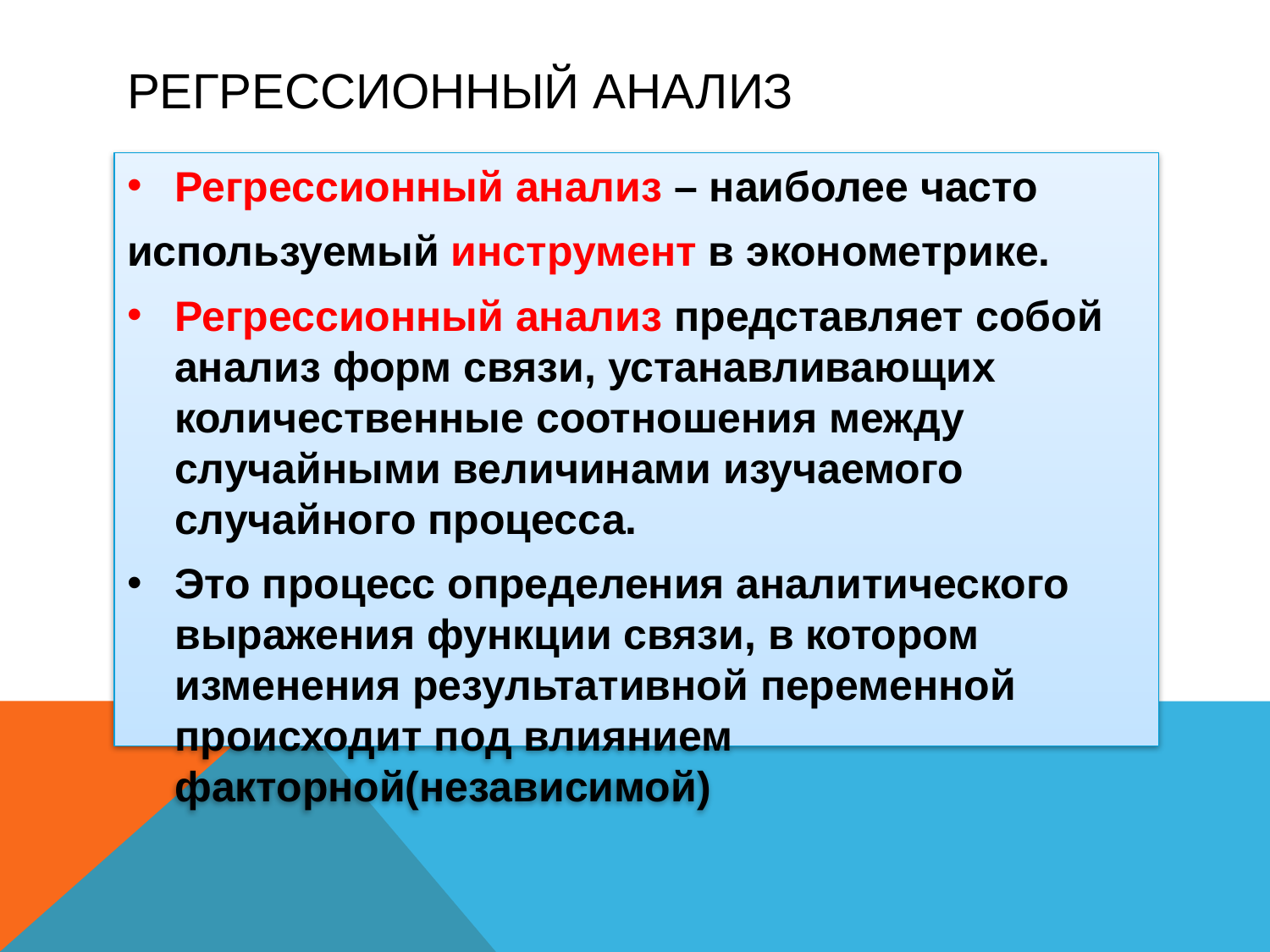

# РЕГРЕССИОННЫЙ АНАЛИЗ
Регрессионный анализ – наиболее часто
используемый инструмент в эконометрике.
Регрессионный анализ представляет собой анализ форм связи, устанавливающих количественные соотношения между случайными величинами изучаемого случайного процесса.
Это процесс определения аналитического выражения функции связи, в котором изменения результативной переменной происходит под влиянием факторной(независимой)